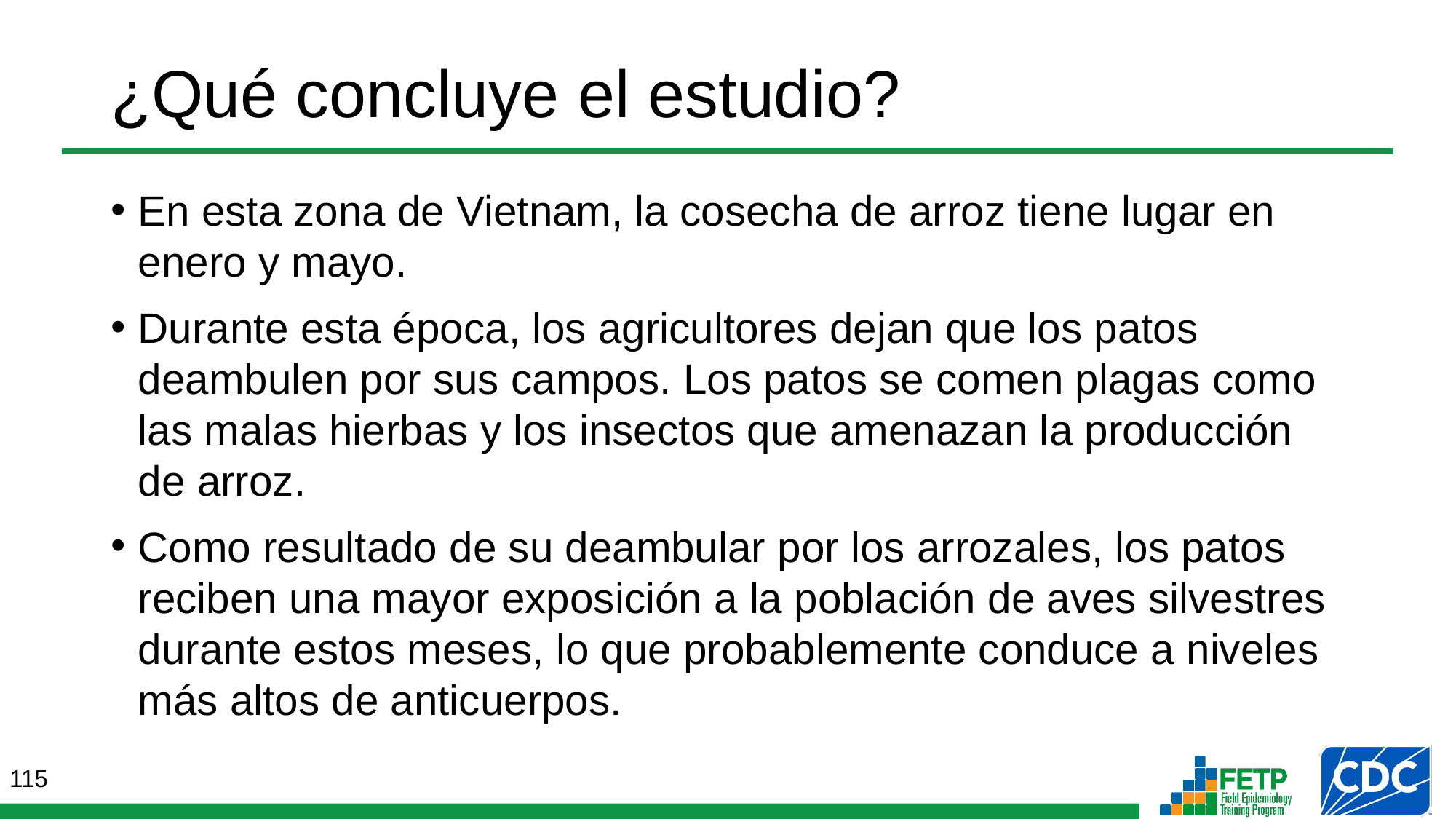

# ¿Qué concluye el estudio?
En esta zona de Vietnam, la cosecha de arroz tiene lugar en enero y mayo.
Durante esta época, los agricultores dejan que los patos deambulen por sus campos. Los patos se comen plagas como las malas hierbas y los insectos que amenazan la producción de arroz.
Como resultado de su deambular por los arrozales, los patos reciben una mayor exposición a la población de aves silvestres durante estos meses, lo que probablemente conduce a niveles más altos de anticuerpos.